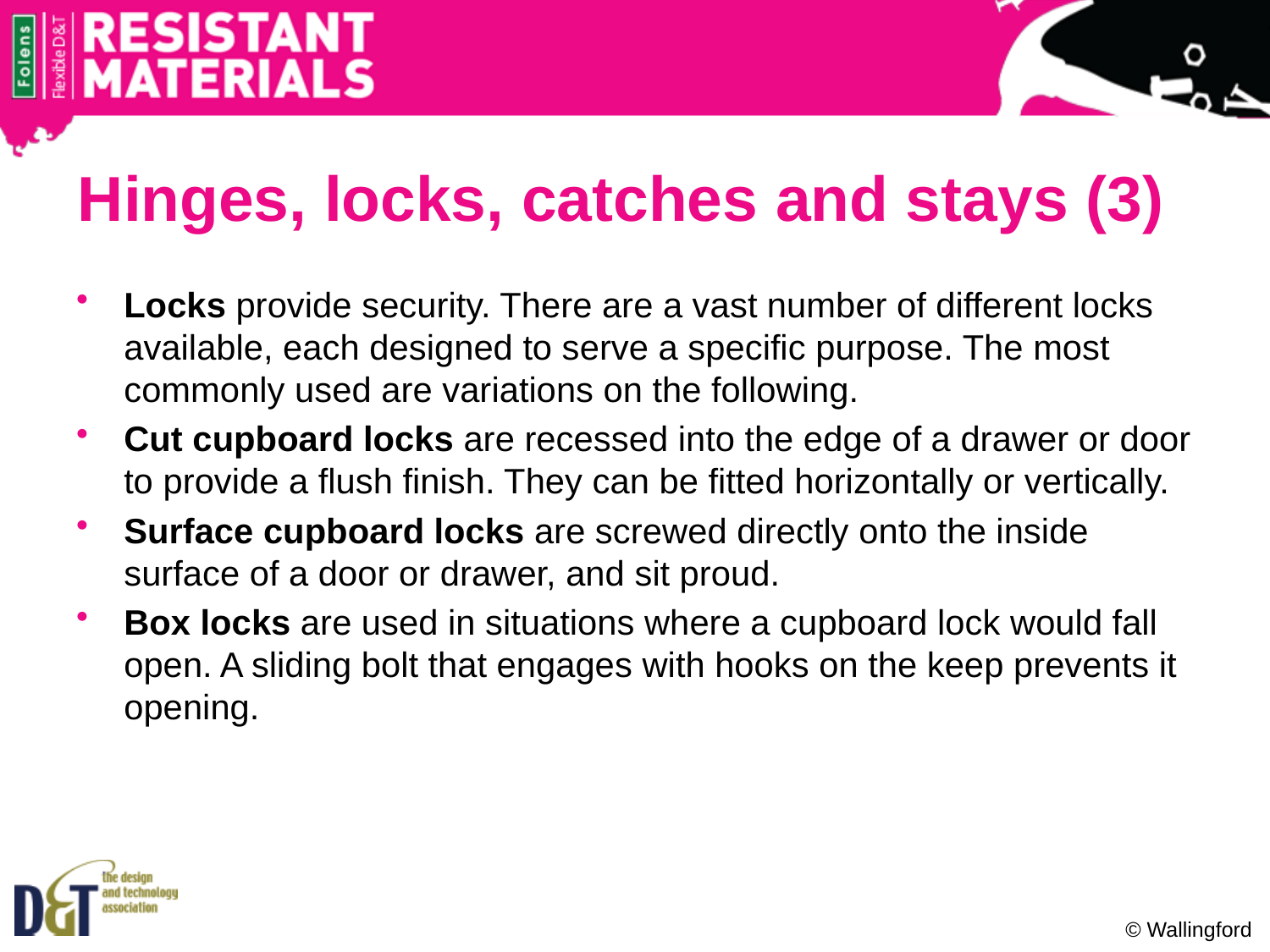

# Hinges, locks, catches and stays (3)
Locks provide security. There are a vast number of different locks available, each designed to serve a specific purpose. The most commonly used are variations on the following.
Cut cupboard locks are recessed into the edge of a drawer or door to provide a flush finish. They can be fitted horizontally or vertically.
Surface cupboard locks are screwed directly onto the inside surface of a door or drawer, and sit proud.
Box locks are used in situations where a cupboard lock would fall open. A sliding bolt that engages with hooks on the keep prevents it opening.
© Wallingford